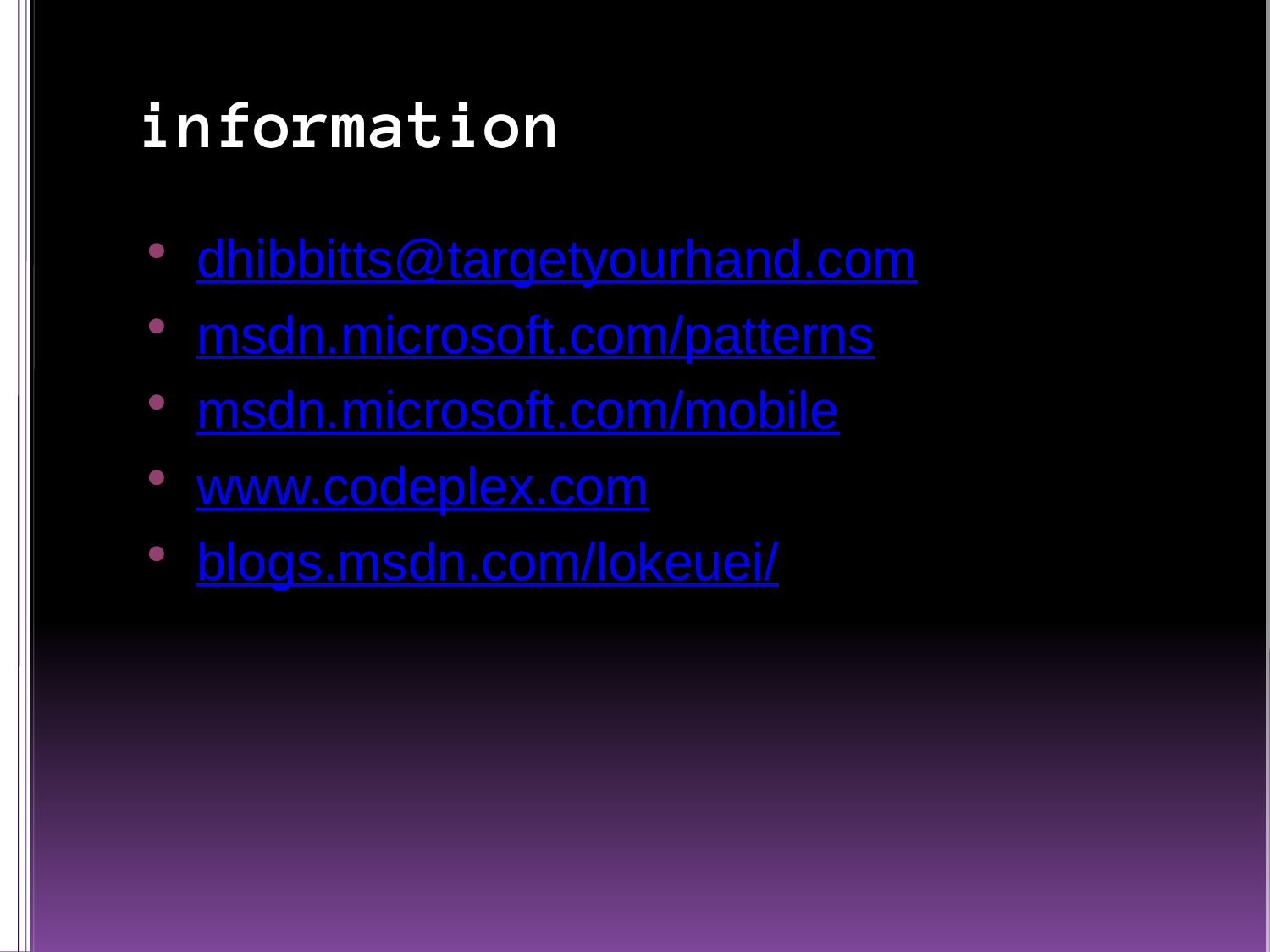

# information
dhibbitts@targetyourhand.com
msdn.microsoft.com/patterns
msdn.microsoft.com/mobile
www.codeplex.com
blogs.msdn.com/lokeuei/